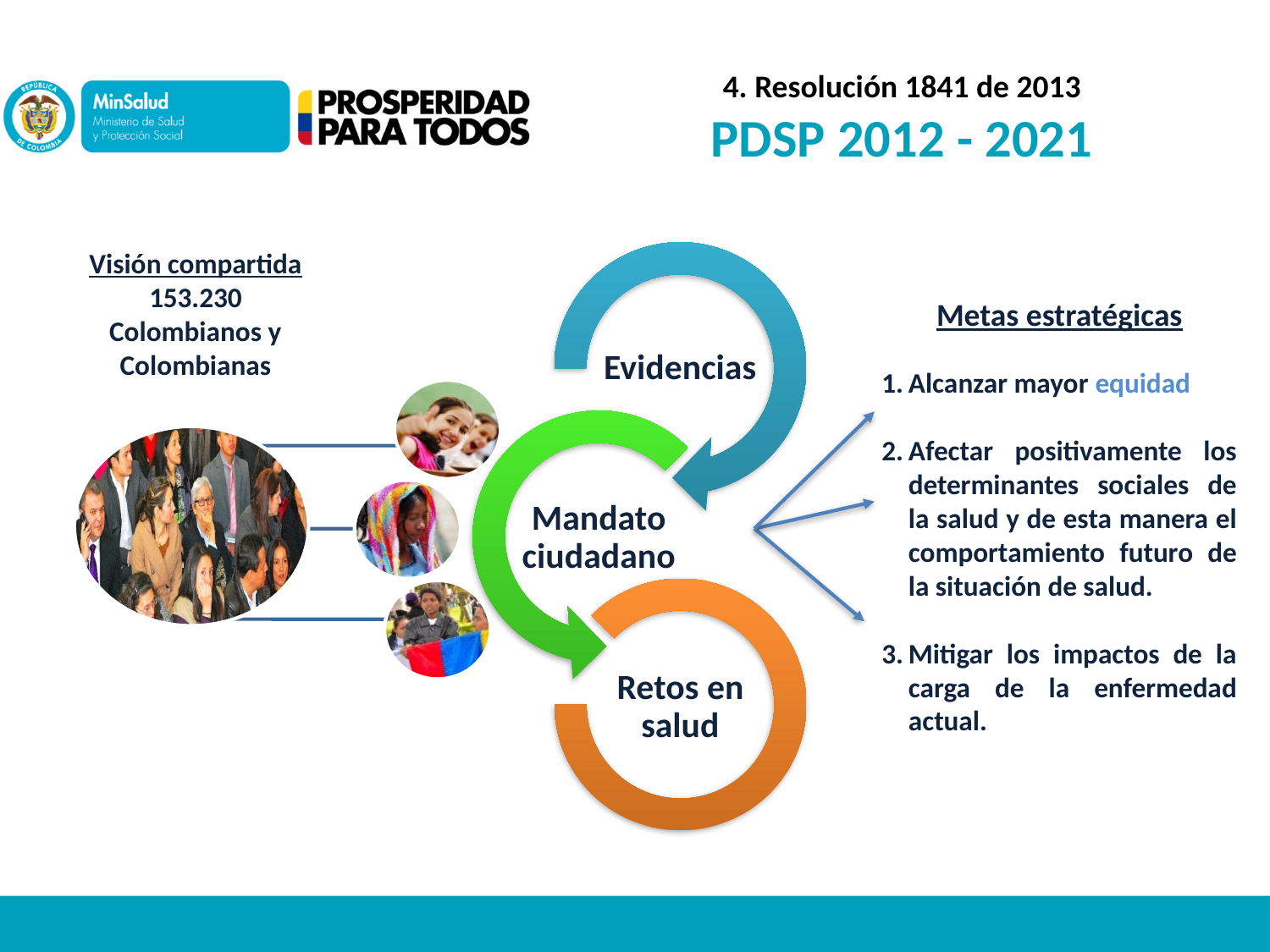

4. Resolución 1841 de 2013
PDSP 2012 - 2021

.
.
.
Evidencias
Mandato ciudadano
Retos en salud
Visión compartida
153.230 Colombianos y Colombianas
Metas estratégicas
Alcanzar mayor equidad

Afectar positivamente los determinantes sociales de la salud y de esta manera el comportamiento futuro de la situación de salud.

Mitigar los impactos de la carga de la enfermedad actual.